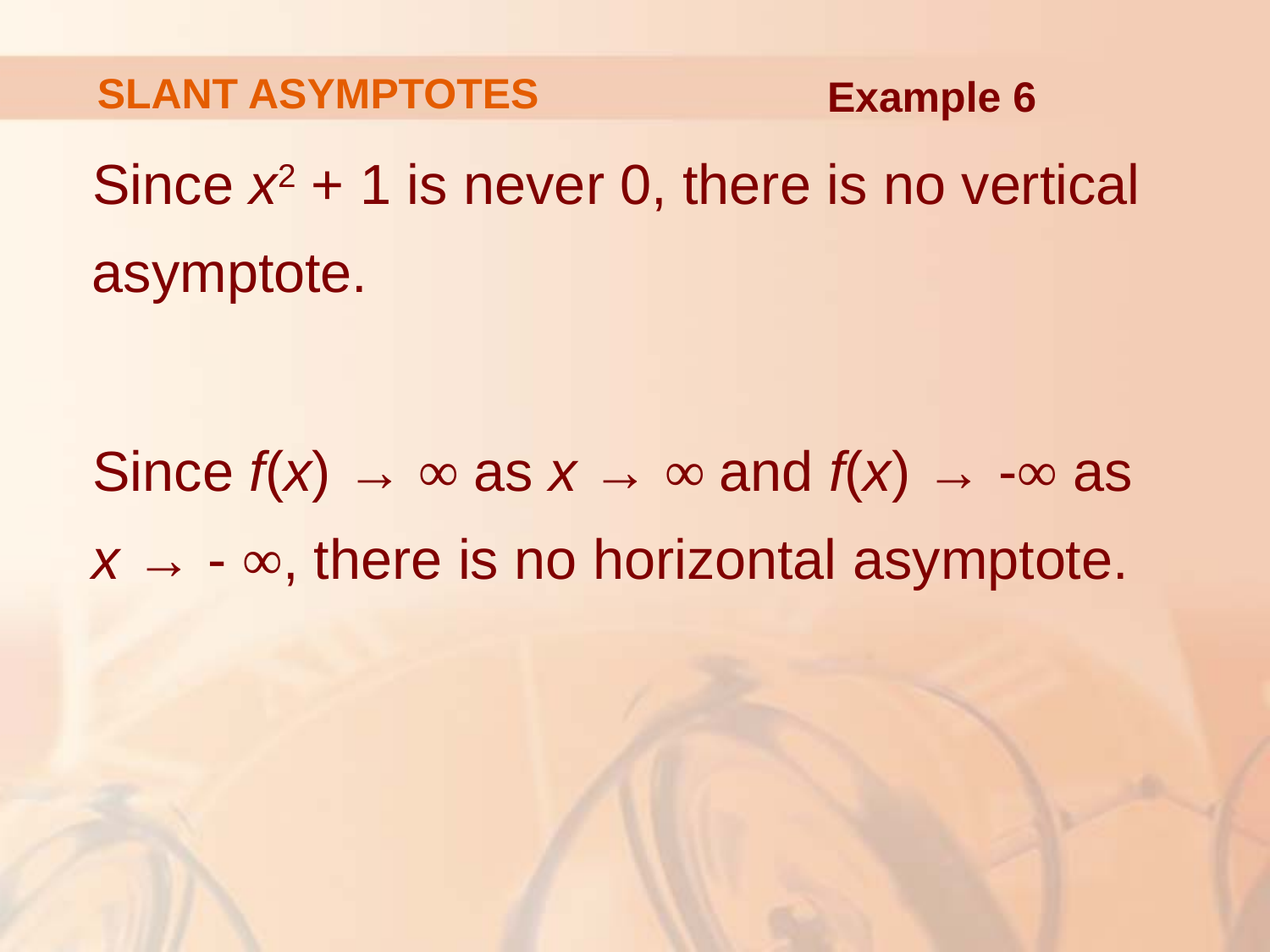

# SLANT ASYMPTOTES
Example 6
Since x2 + 1 is never 0, there is no vertical asymptote.

Since f(x) → ∞ as x → ∞ and f(x) → -∞ as
x → - ∞, there is no horizontal asymptote.